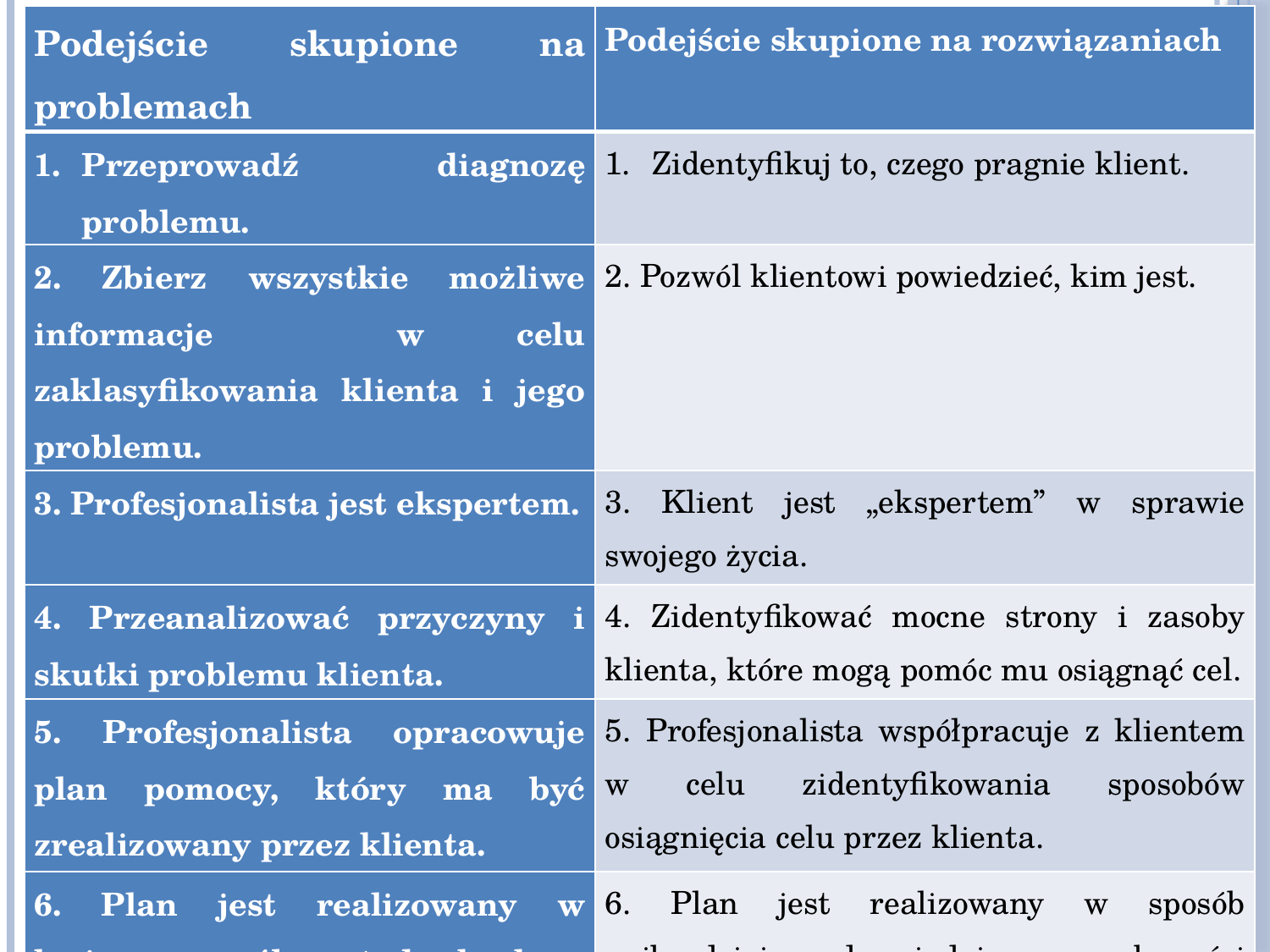

| Podejście skupione na problemach | Podejście skupione na rozwiązaniach |
| --- | --- |
| Przeprowadź diagnozę problemu. | Zidentyfikuj to, czego pragnie klient. |
| 2. Zbierz wszystkie możliwe informacje w celu zaklasyfikowania klienta i jego problemu. | 2. Pozwól klientowi powiedzieć, kim jest. |
| 3. Profesjonalista jest ekspertem. | 3. Klient jest „ekspertem” w sprawie swojego życia. |
| 4. Przeanalizować przyczyny i skutki problemu klienta. | 4. Zidentyfikować mocne strony i zasoby klienta, które mogą pomóc mu osiągnąć cel. |
| 5. Profesjonalista opracowuje plan pomocy, który ma być zrealizowany przez klienta. | 5. Profesjonalista współpracuje z klientem w celu zidentyfikowania sposobów osiągnięcia celu przez klienta. |
| 6. Plan jest realizowany w logiczny sposób, metodą „krok po kroku”. | 6. Plan jest realizowany w sposób najbardziej odpowiadający osobowości klienta i jego potrzebom. |
#